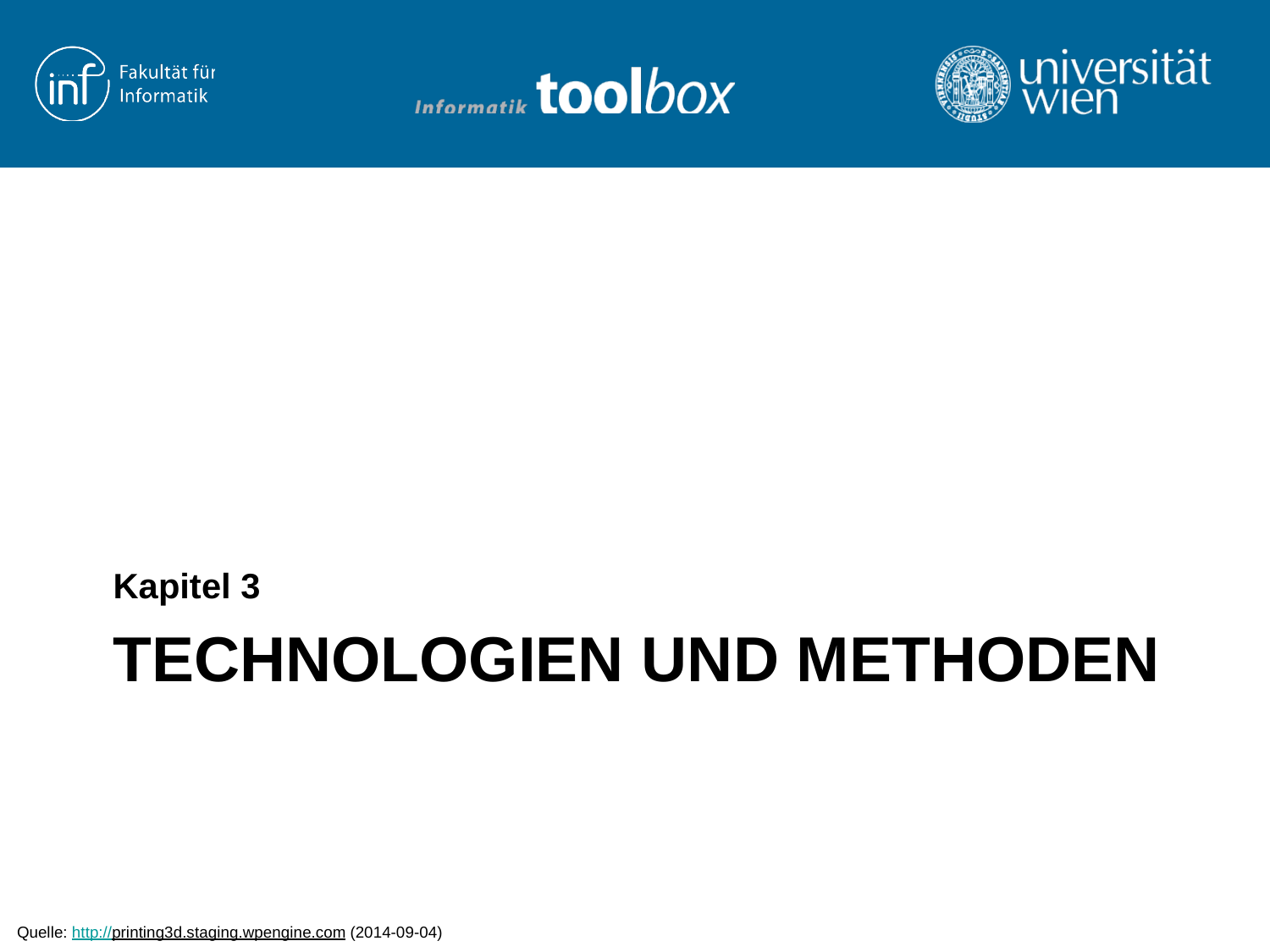

Kapitel 3
# Technologien und Methoden
Quelle: http://printing3d.staging.wpengine.com (2014-09-04)